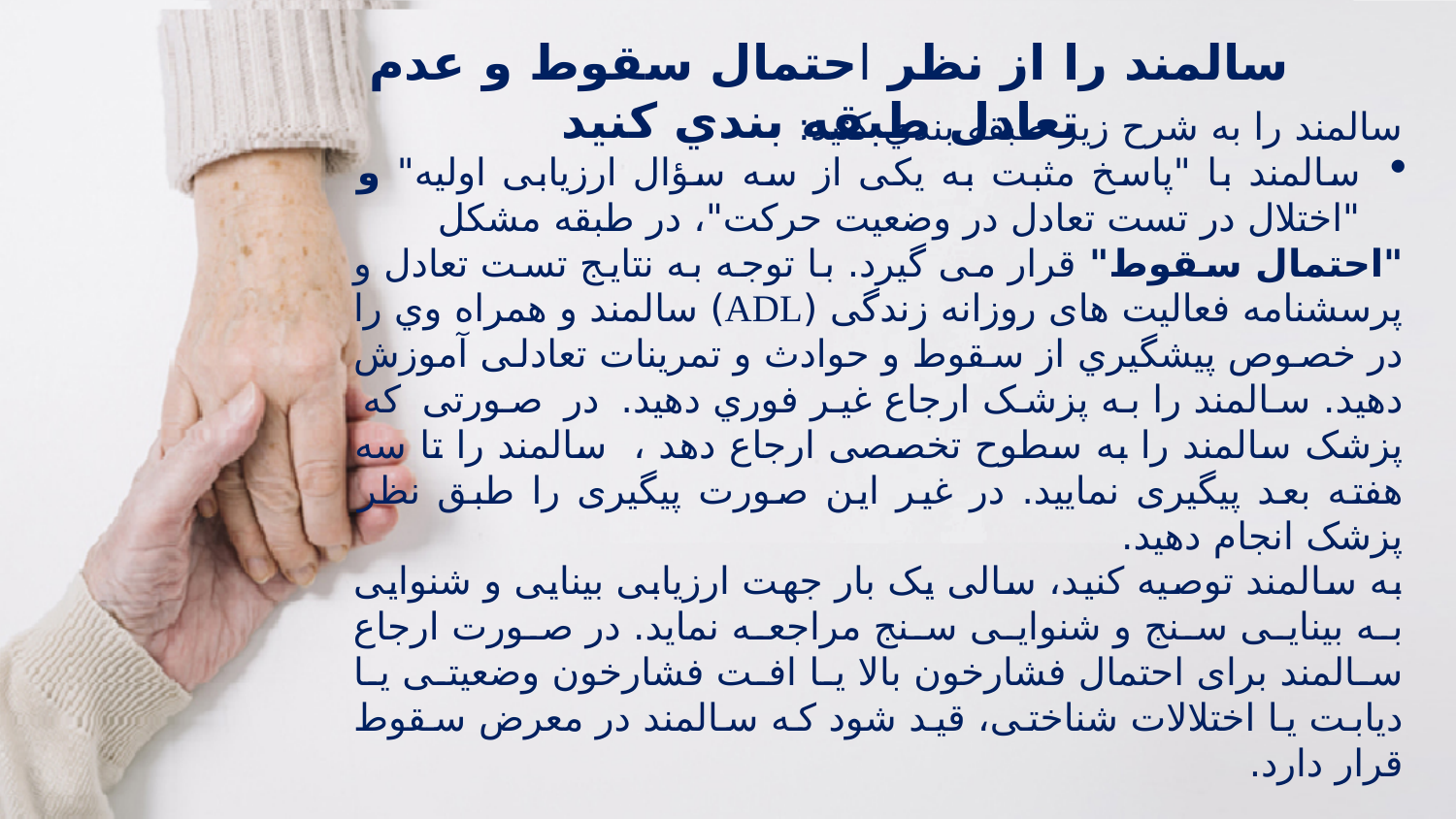

سالمند را از نظر احتمال سقوط و عدم تعادل طبقه بندي کنيد
سالمند را به شرح زير طبقه بندي كنيد:
سالمند با "پاسخ مثبت به یکی از سه سؤال ارزیابی اولیه" و "اختلال در تست تعادل در وضعیت حرکت"، در طبقه مشکل
"احتمال سقوط" قرار می گیرد. با توجه به نتایج تست تعادل و پرسشنامه فعالیت های روزانه زندگی (ADL) سالمند و همراه وي را در خصوص پيشگيري از سقوط و حوادث و تمرینات تعادلی آموزش دهيد. سالمند را به پزشک ارجاع غير فوري دهيد. در صورتی که پزشک سالمند را به سطوح تخصصی ارجاع دهد ،  سالمند را تا سه هفته بعد پیگیری نمایید. در غیر این صورت پیگیری را طبق نظر پزشک انجام دهید.
به سالمند توصیه کنید، سالی یک بار جهت ارزیابی بینایی و شنوایی به بینایی سنج و شنوایی سنج مراجعه نماید. در صورت ارجاع سالمند برای احتمال فشارخون بالا یا افت فشارخون وضعیتی یا دیابت یا اختلالات شناختی، قید شود که سالمند در معرض سقوط قرار دارد.